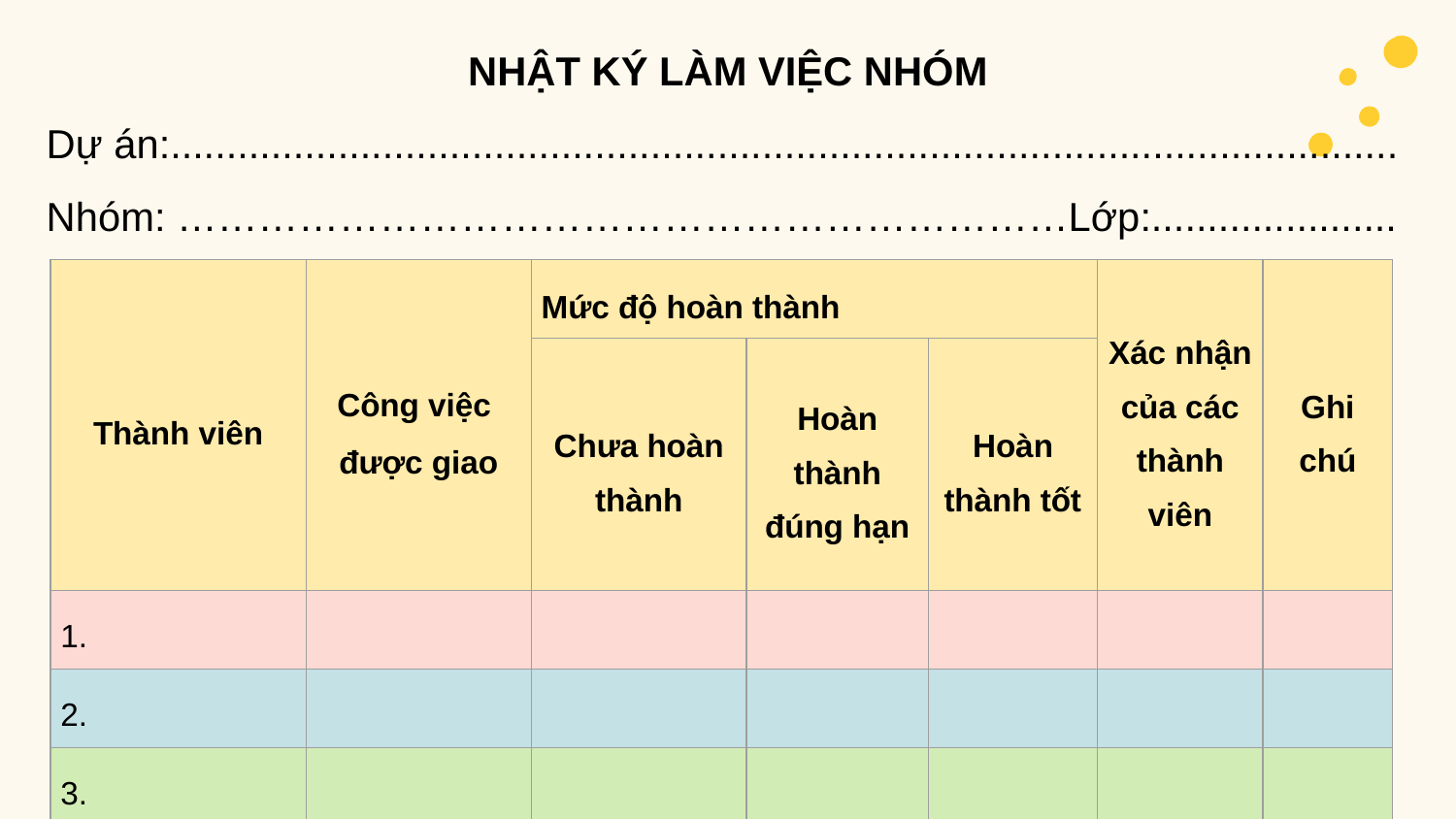

NHẬT KÝ LÀM VIỆC NHÓM
Dự án:..............................................................................................................
Nhóm: …………………………………………………………Lớp:......................
| Thành viên | Công việc được giao | Mức độ hoàn thành |  |  | Xác nhận của các thành viên | Ghi chú |
| --- | --- | --- | --- | --- | --- | --- |
|  |  | Chưa hoàn thành | Hoàn thành đúng hạn | Hoàn thành tốt |  |  |
| 1. |  |  |  |  |  |  |
| 2. |  |  |  |  |  |  |
| 3. |  |  |  |  |  |  |